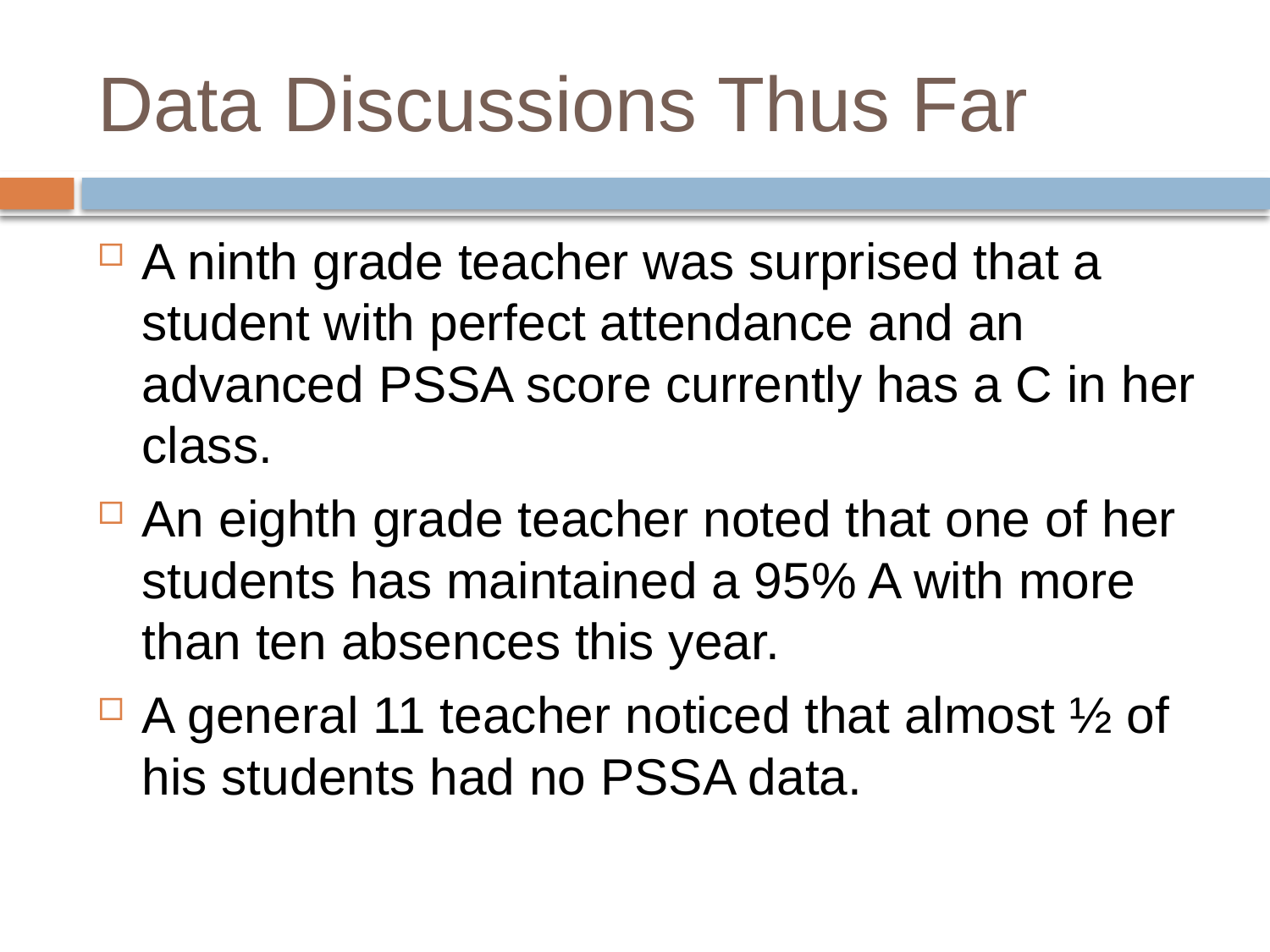

# Data Discussions Thus Far
A ninth grade teacher was surprised that a student with perfect attendance and an advanced PSSA score currently has a C in her class.
An eighth grade teacher noted that one of her students has maintained a 95% A with more than ten absences this year.
A general 11 teacher noticed that almost ½ of his students had no PSSA data.